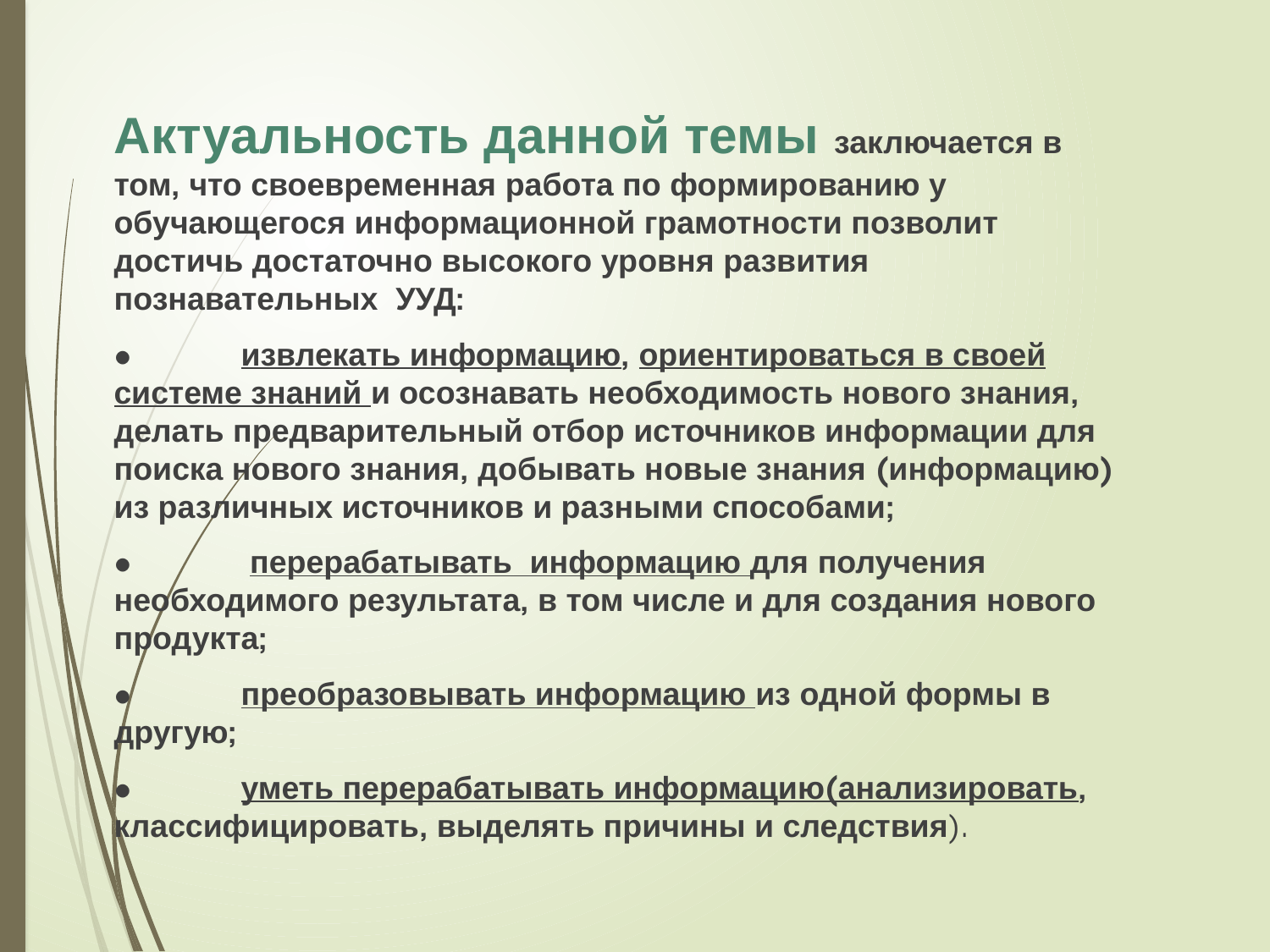

Актуальность данной темы заключается в том, что своевременная работа по формированию у обучающегося информационной грамотности позволит достичь достаточно высокого уровня развития познавательных  УУД:
•	извлекать информацию, ориентироваться в своей системе знаний и осознавать необходимость нового знания, делать предварительный отбор источников информации для поиска нового знания, добывать новые знания (информацию) из различных источников и разными способами;
•	 перерабатывать  информацию для получения  необходимого результата, в том числе и для создания нового продукта;
•	преобразовывать информацию из одной формы в другую;
•	уметь перерабатывать информацию(анализировать, классифицировать, выделять причины и следствия).